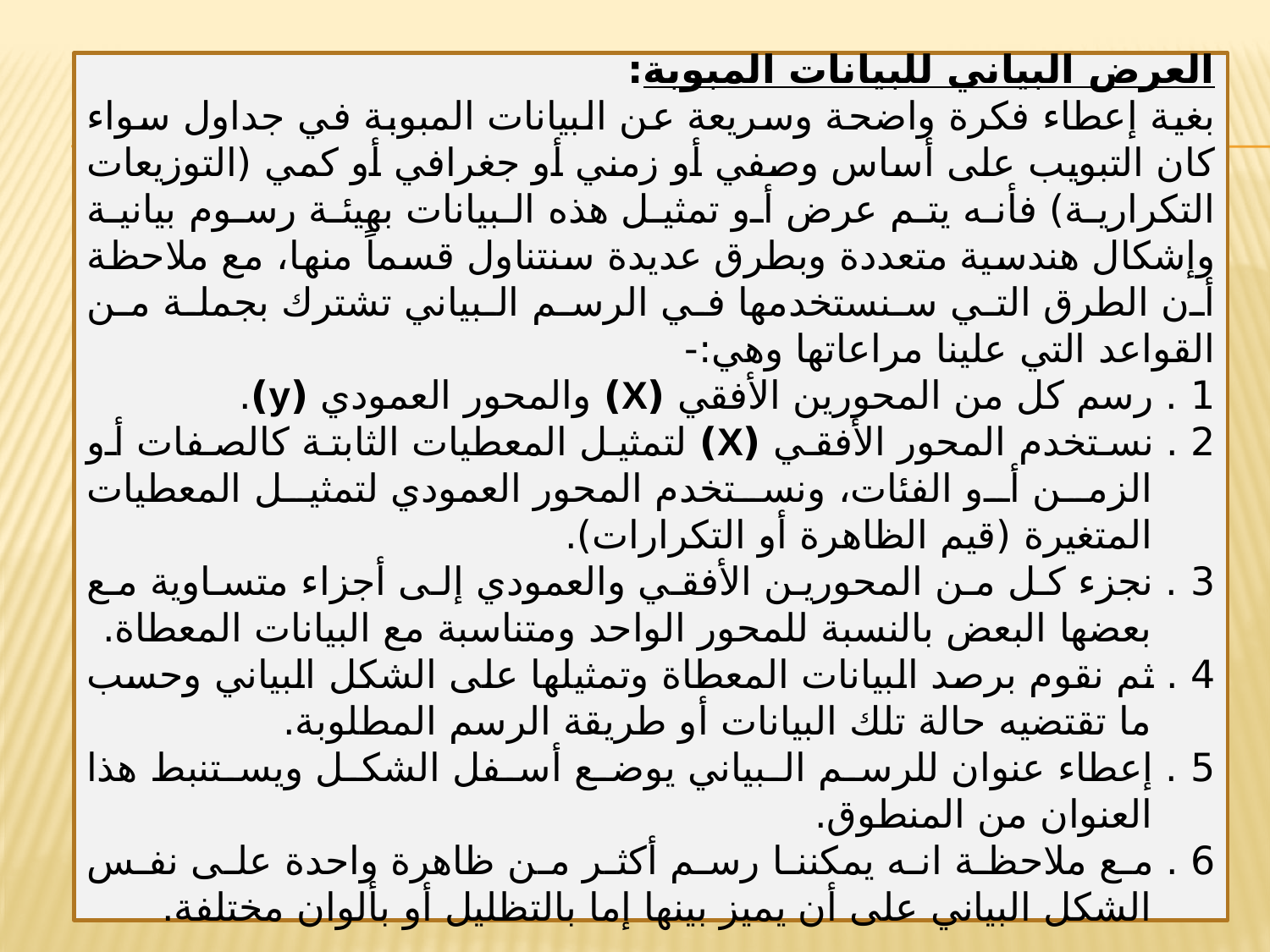

العرض البياني للبيانات المبوبة:
	بغية إعطاء فكرة واضحة وسريعة عن البيانات المبوبة في جداول سواء كان التبويب على أساس وصفي أو زمني أو جغرافي أو كمي (التوزيعات التكرارية) فأنه يتم عرض أو تمثيل هذه البيانات بهيئة رسوم بيانية وإشكال هندسية متعددة وبطرق عديدة سنتناول قسماً منها، مع ملاحظة أن الطرق التي سنستخدمها في الرسم البياني تشترك بجملة من القواعد التي علينا مراعاتها وهي:-
1 . رسم كل من المحورين الأفقي (X) والمحور العمودي (y).
2 . نستخدم المحور الأفقي (X) لتمثيل المعطيات الثابتة كالصفات أو الزمن أو الفئات، ونستخدم المحور العمودي لتمثيل المعطيات المتغيرة (قيم الظاهرة أو التكرارات).
3 . نجزء كل من المحورين الأفقي والعمودي إلى أجزاء متساوية مع بعضها البعض بالنسبة للمحور الواحد ومتناسبة مع البيانات المعطاة.
4 . ثم نقوم برصد البيانات المعطاة وتمثيلها على الشكل البياني وحسب ما تقتضيه حالة تلك البيانات أو طريقة الرسم المطلوبة.
5 . إعطاء عنوان للرسم البياني يوضع أسفل الشكل ويستنبط هذا العنوان من المنطوق.
6 . مع ملاحظة انه يمكننا رسم أكثر من ظاهرة واحدة على نفس الشكل البياني على أن يميز بينها إما بالتظليل أو بألوان مختلفة.